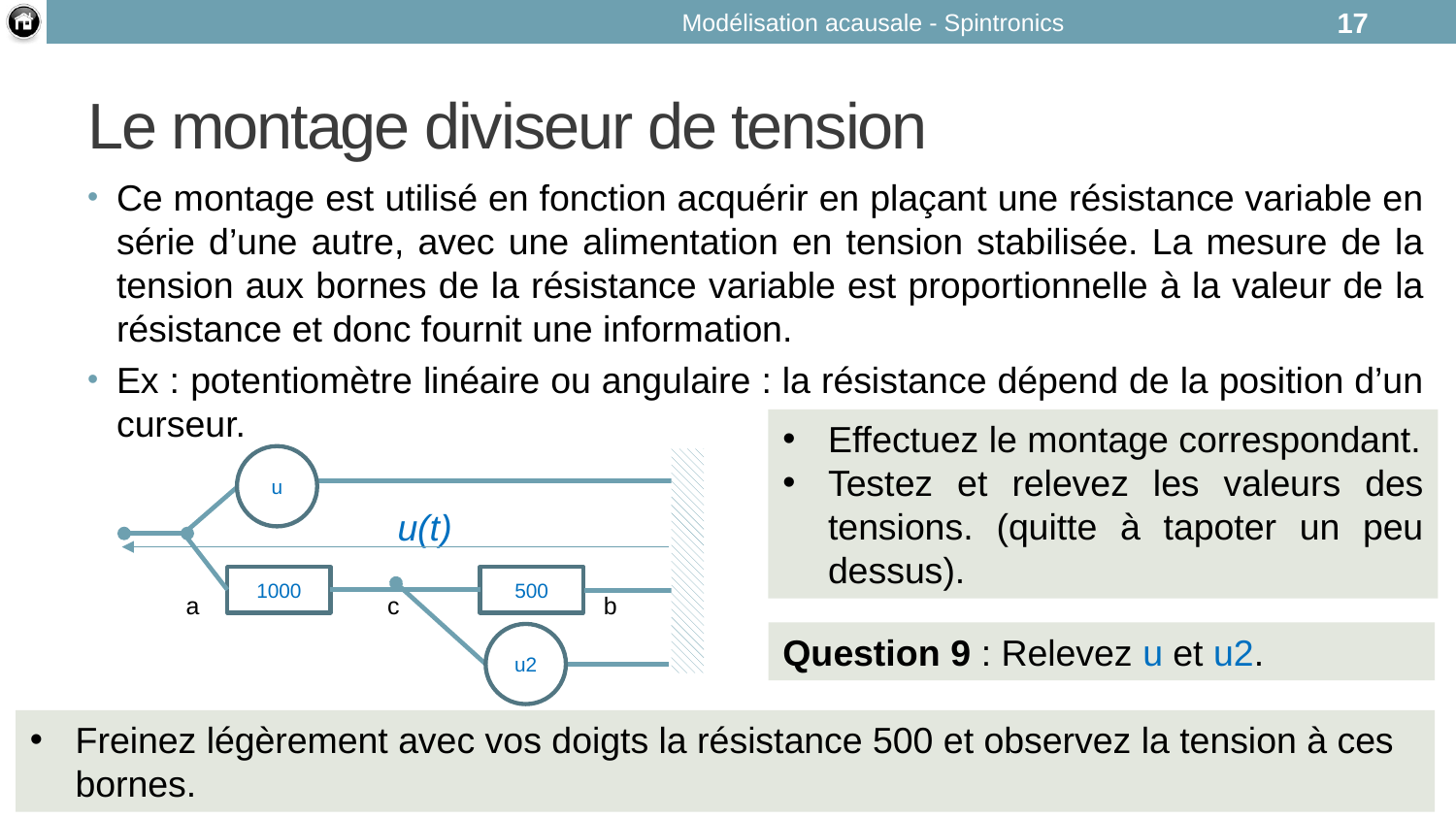

Modélisation acausale - Spintronics
17
# Le montage diviseur de tension
Ce montage est utilisé en fonction acquérir en plaçant une résistance variable en série d’une autre, avec une alimentation en tension stabilisée. La mesure de la tension aux bornes de la résistance variable est proportionnelle à la valeur de la résistance et donc fournit une information.
Ex : potentiomètre linéaire ou angulaire : la résistance dépend de la position d’un curseur.
Effectuez le montage correspondant.
Testez et relevez les valeurs des tensions. (quitte à tapoter un peu dessus).
u
u(t)
1000
500

a
c
b
Question 9 : Relevez u et u2.
u2
Freinez légèrement avec vos doigts la résistance 500 et observez la tension à ces bornes.